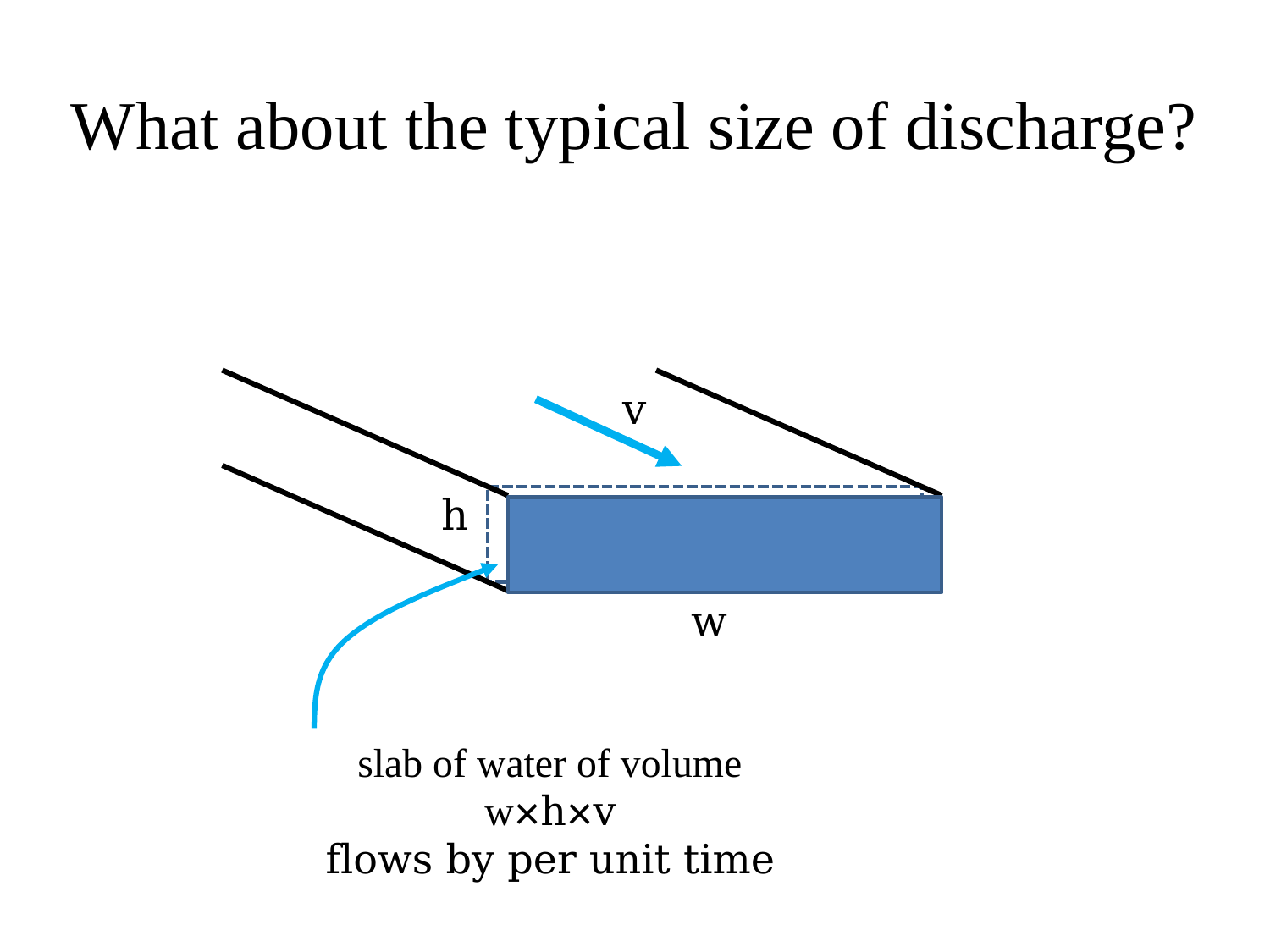

# What about the typical size of discharge?
v
h

w
slab of water of volume
w×h×v
flows by per unit time